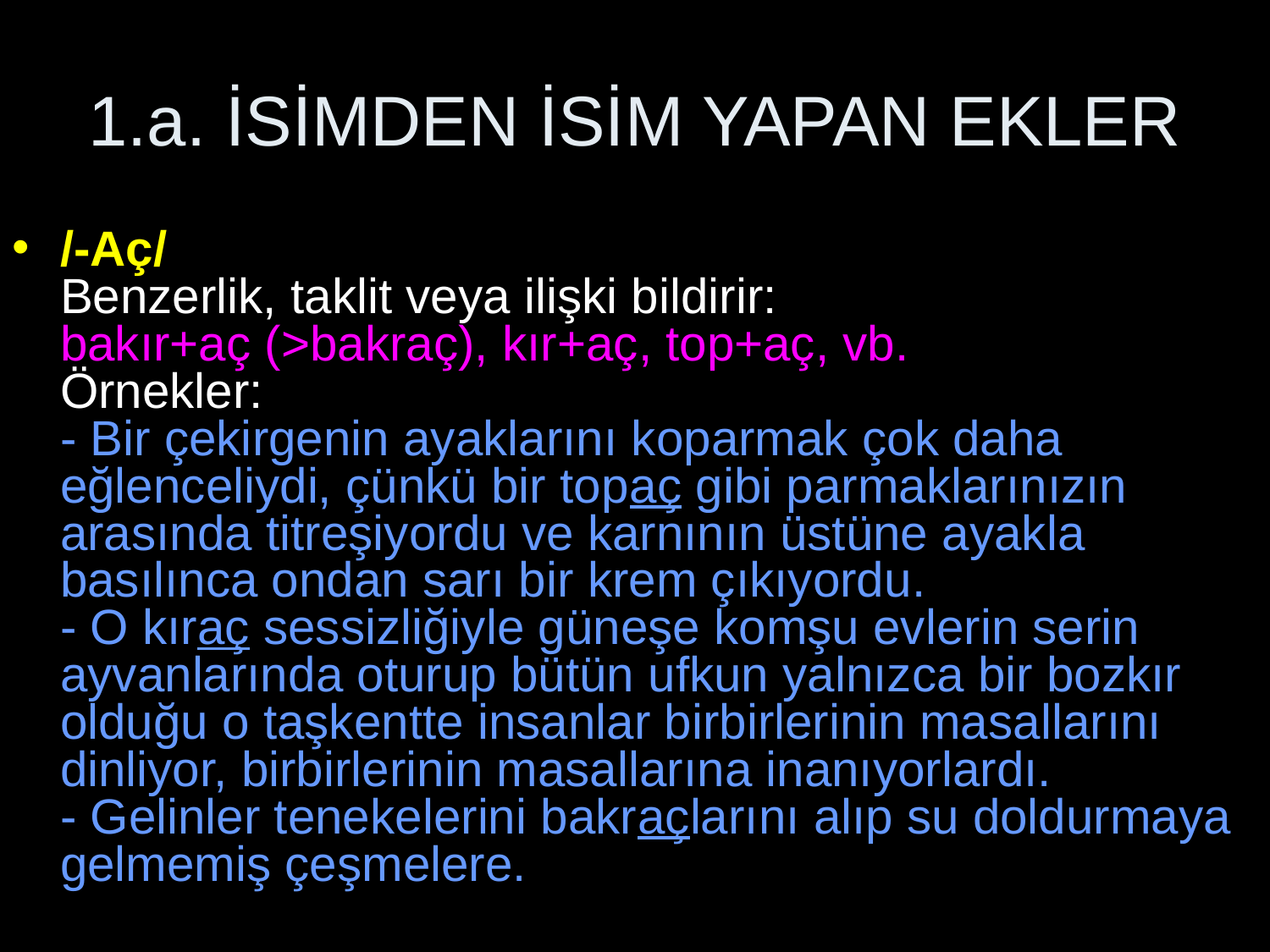

# 1.a. İSİMDEN İSİM YAPAN EKLER
/-Аç/
Benzerlik, taklit veya ilişki bildirir:
bakır+aç (>bakraç), kır+aç, top+aç, vb.
Örnekler:
- Bir çekirgenin ayaklarını koparmak çok daha eğlenceliydi, çünkü bir topaç gibi parmaklarınızın arasında titreşiyordu ve karnının üstüne ayakla basılınca ondan sarı bir krem çıkıyordu.
- O kıraç sessizliğiyle güneşe komşu evlerin serin ayvanlarında oturup bütün ufkun yalnızca bir bozkır olduğu o taşkentte insanlar birbirlerinin masallarını dinliyor, birbirlerinin masallarına inanıyorlardı.
- Gelinler tenekelerini bakraçlarını alıp su doldurmaya gelmemiş çeşmelere.